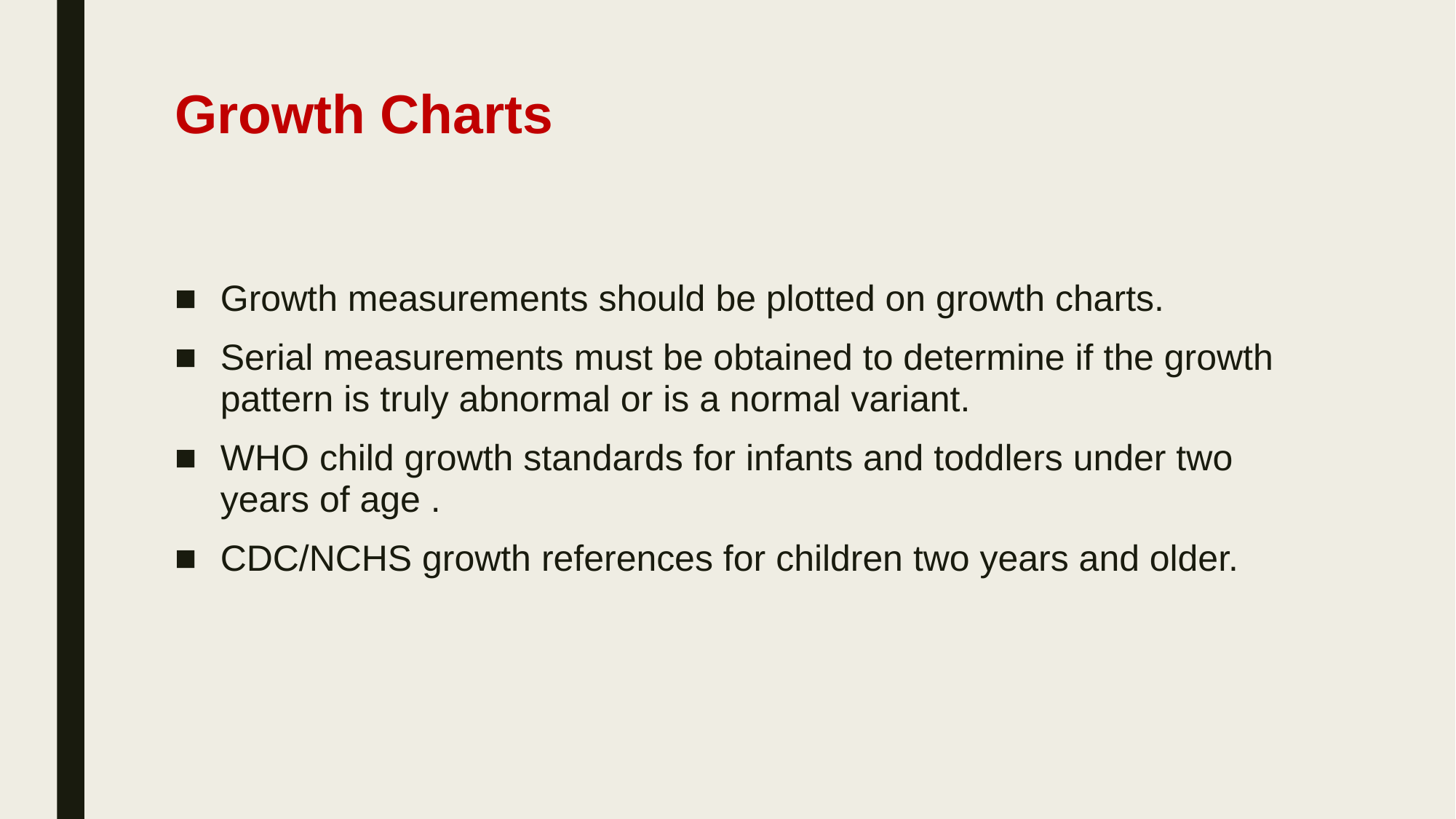

# Growth Charts
Growth measurements should be plotted on growth charts.
Serial measurements must be obtained to determine if the growth pattern is truly abnormal or is a normal variant.
WHO child growth standards for infants and toddlers under two years of age .
CDC/NCHS growth references for children two years and older.